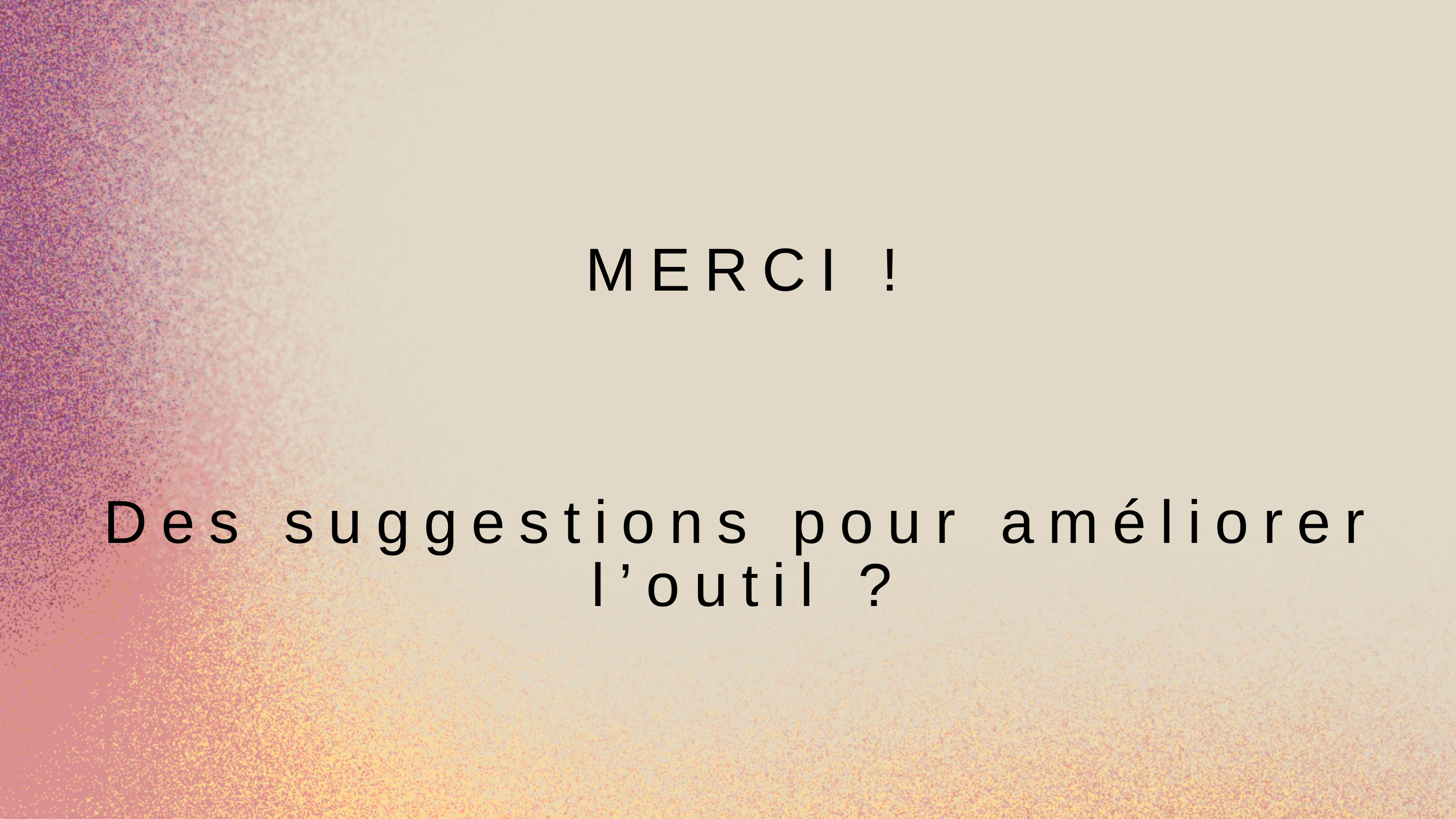

MERCI !

Des suggestions pour améliorer l’outil ?